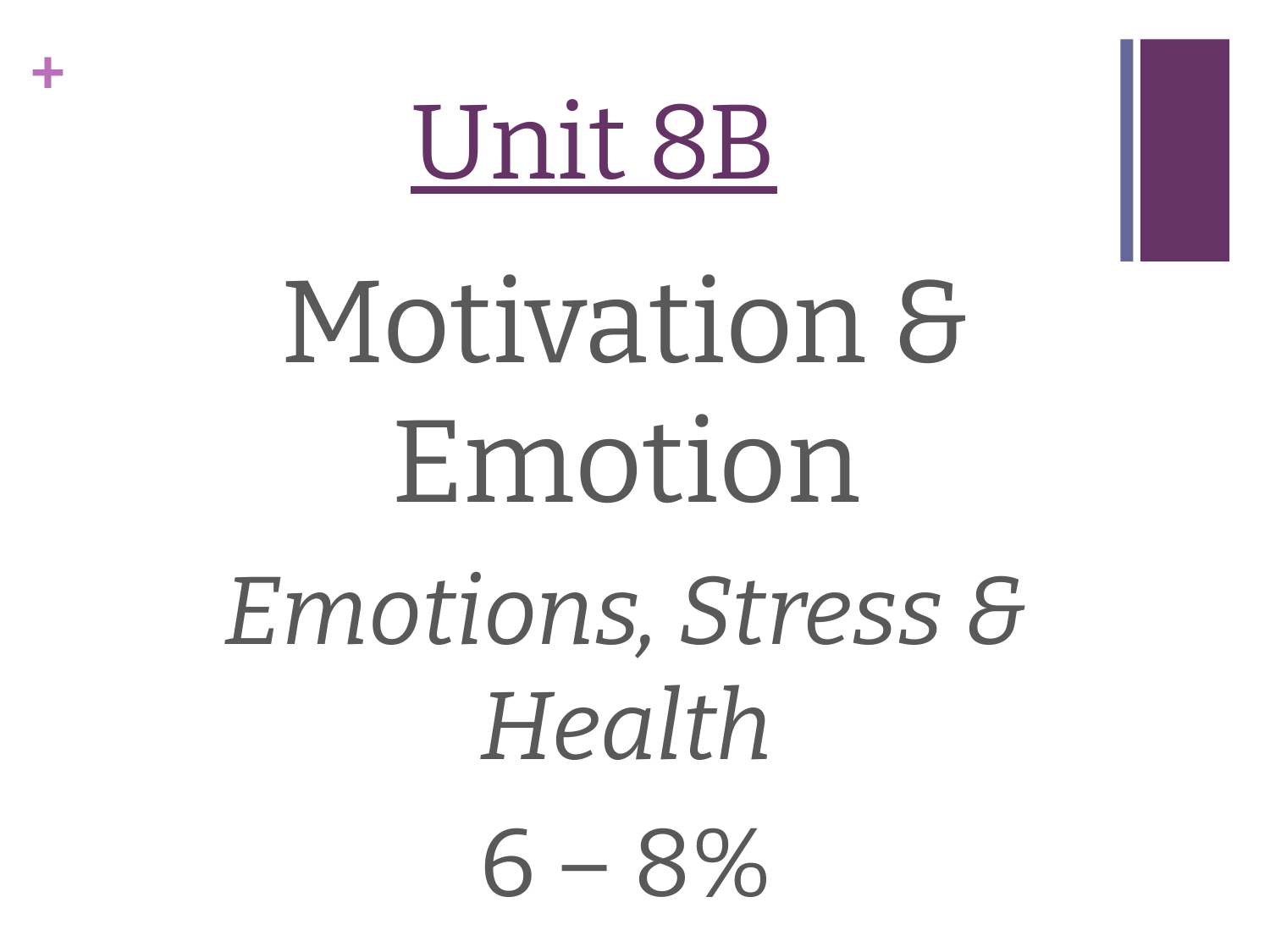

# Unit 8B
Motivation & Emotion
Emotions, Stress & Health
6 – 8%